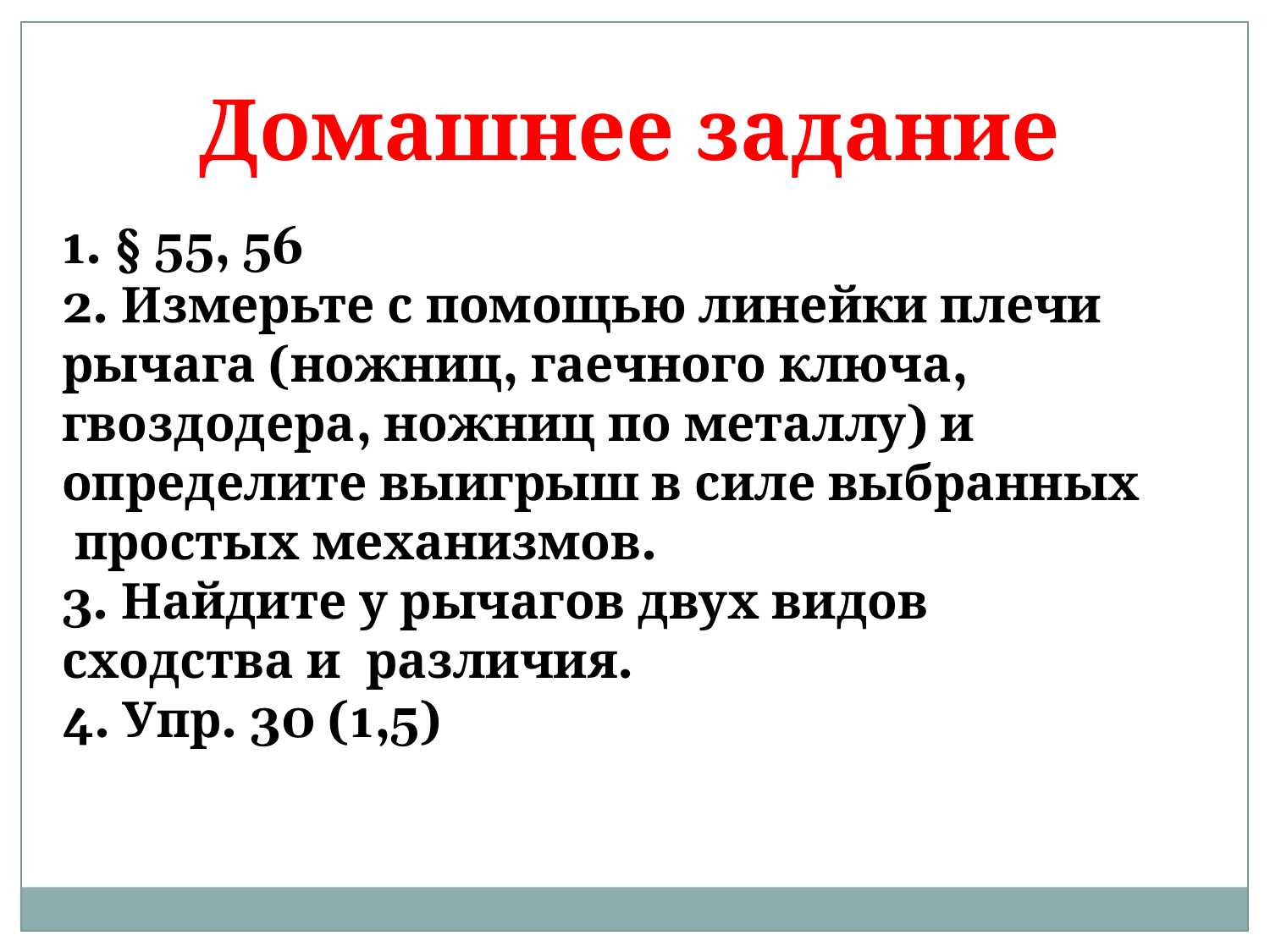

Домашнее задание
1. § 55, 56
2. Измерьте с помощью линейки плечи рычага (ножниц, гаечного ключа, гвоздодера, ножниц по металлу) и определите выигрыш в силе выбранных  простых механизмов.
3. Найдите у рычагов двух видов сходства и  различия.
4. Упр. 30 (1,5)